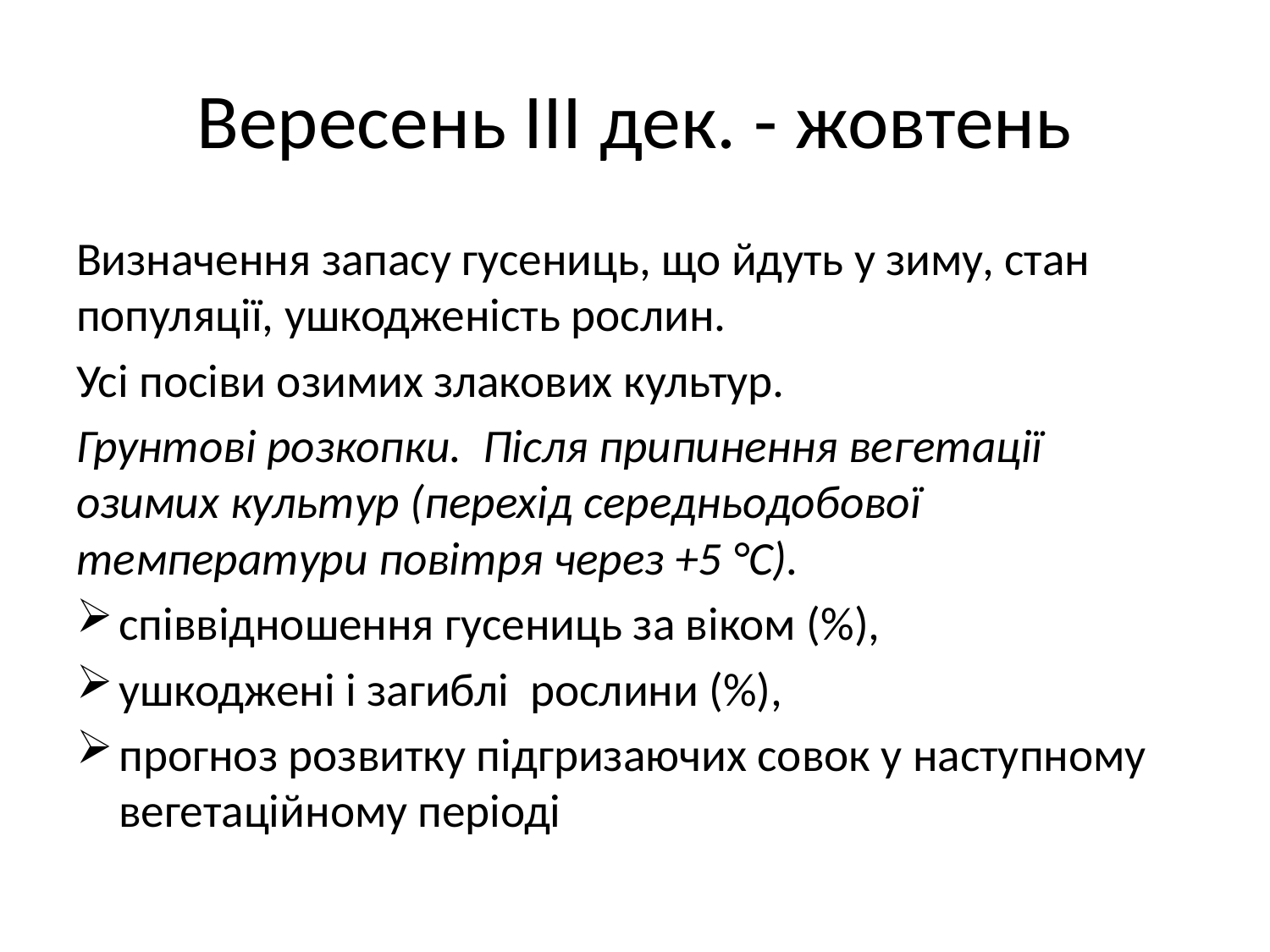

# Вересень ІІІ дек. - жовтень
Визначення запасу гусениць, що йдуть у зиму, стан популяції, ушкодженість рослин.
Усі посіви озимих злакових культур.
Грунтові розкопки.  Після припинення вегетації озимих культур (перехід середньодобової температури повітря через +5 °С).
співвідношення гусениць за віком (%),
ушкоджені і загиблі  рослини (%),
прогноз розвитку підгризаючих совок у наступному вегетаційному періоді